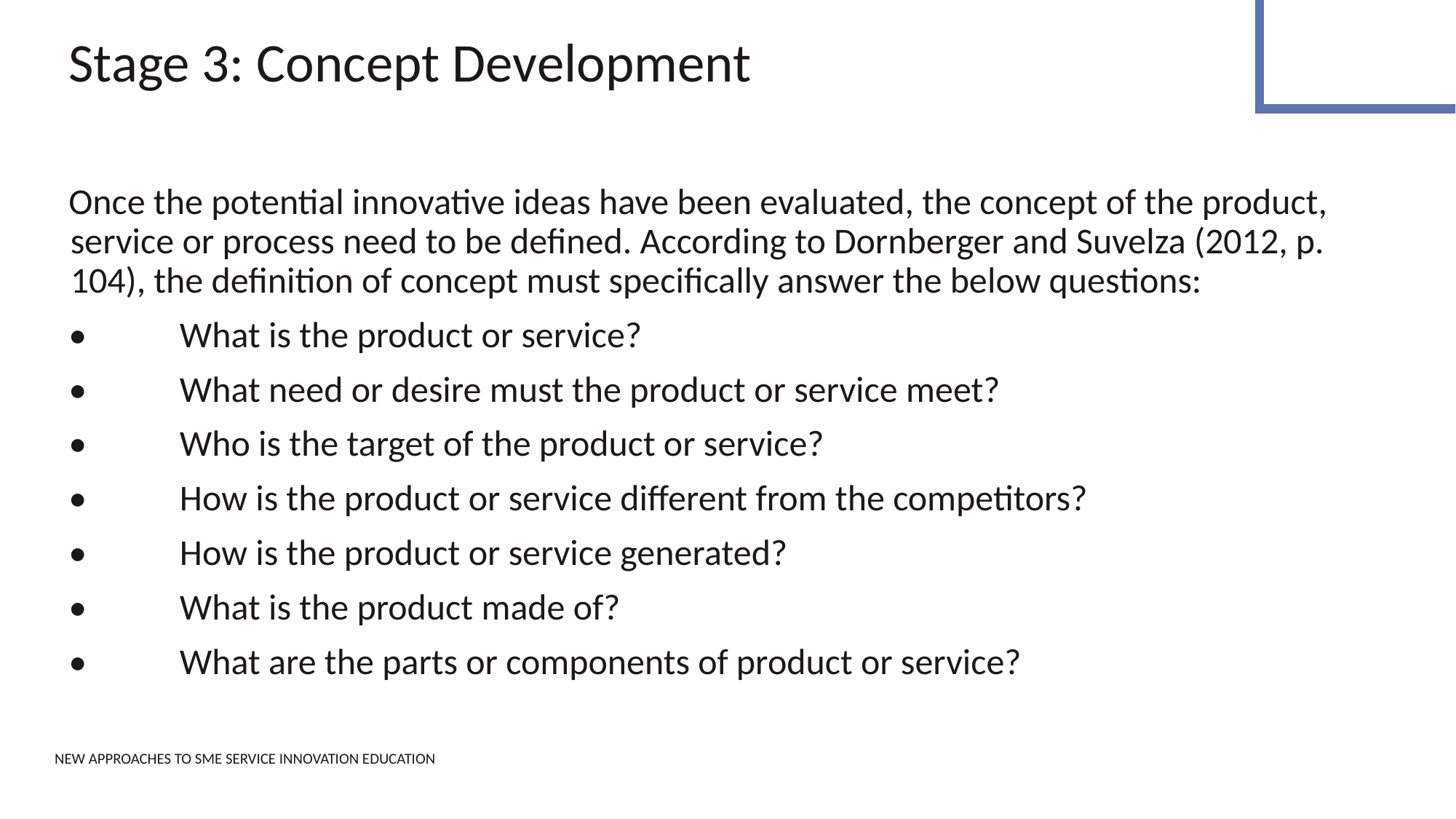

Stage 3: Concept Development
Once the potential innovative ideas have been evaluated, the concept of the product, service or process need to be defined. According to Dornberger and Suvelza (2012, p. 104), the definition of concept must specifically answer the below questions:
•	What is the product or service?
•	What need or desire must the product or service meet?
•	Who is the target of the product or service?
•	How is the product or service different from the competitors?
•	How is the product or service generated?
•	What is the product made of?
•	What are the parts or components of product or service?